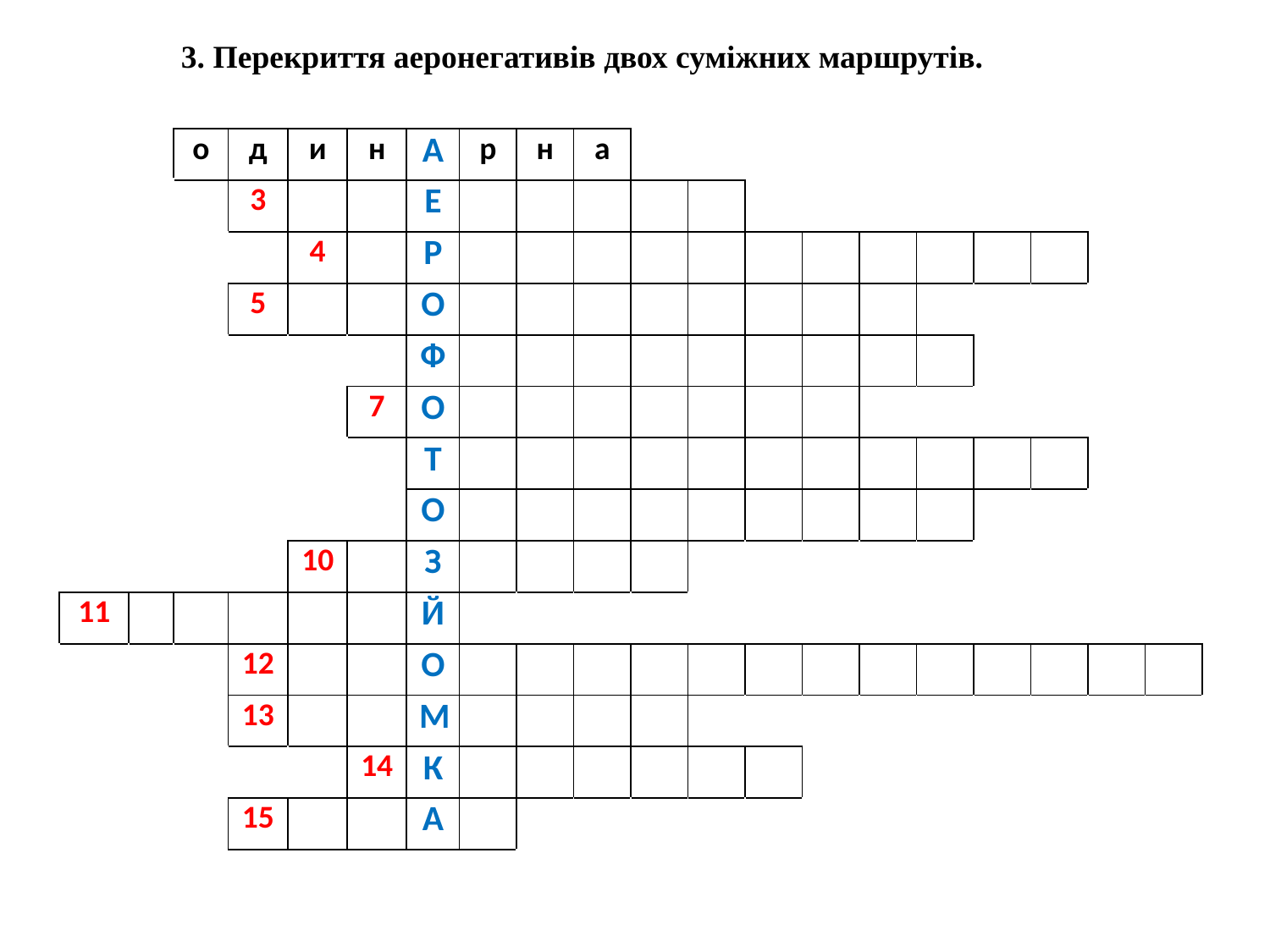

3. Перекриття аеронегативів двох суміжних маршрутів.
|  |  | о | д | и | н | А | р | н | а |  |  |  |  |  |  |  |  |  |  |
| --- | --- | --- | --- | --- | --- | --- | --- | --- | --- | --- | --- | --- | --- | --- | --- | --- | --- | --- | --- |
|  |  |  | 3 |  |  | Е |  |  |  |  |  |  |  |  |  |  |  |  |  |
|  |  |  |  | 4 |  | Р |  |  |  |  |  |  |  |  |  |  |  |  |  |
|  |  |  | 5 |  |  | О |  |  |  |  |  |  |  |  |  |  |  |  |  |
|  |  |  |  |  |  | Ф |  |  |  |  |  |  |  |  |  |  |  |  |  |
|  |  |  |  |  | 7 | О |  |  |  |  |  |  |  |  |  |  |  |  |  |
|  |  |  |  |  |  | Т |  |  |  |  |  |  |  |  |  |  |  |  |  |
|  |  |  |  |  |  | О |  |  |  |  |  |  |  |  |  |  |  |  |  |
|  |  |  |  | 10 |  | З |  |  |  |  |  |  |  |  |  |  |  |  |  |
| 11 |  |  |  |  |  | Й |  |  |  |  |  |  |  |  |  |  |  |  |  |
|  |  |  | 12 |  |  | О |  |  |  |  |  |  |  |  |  |  |  |  |  |
|  |  |  | 13 |  |  | М |  |  |  |  |  |  |  |  |  |  |  |  |  |
|  |  |  |  |  | 14 | К |  |  |  |  |  |  |  |  |  |  |  |  |  |
|  |  |  | 15 |  |  | А |  |  |  |  |  |  |  |  |  |  |  |  |  |